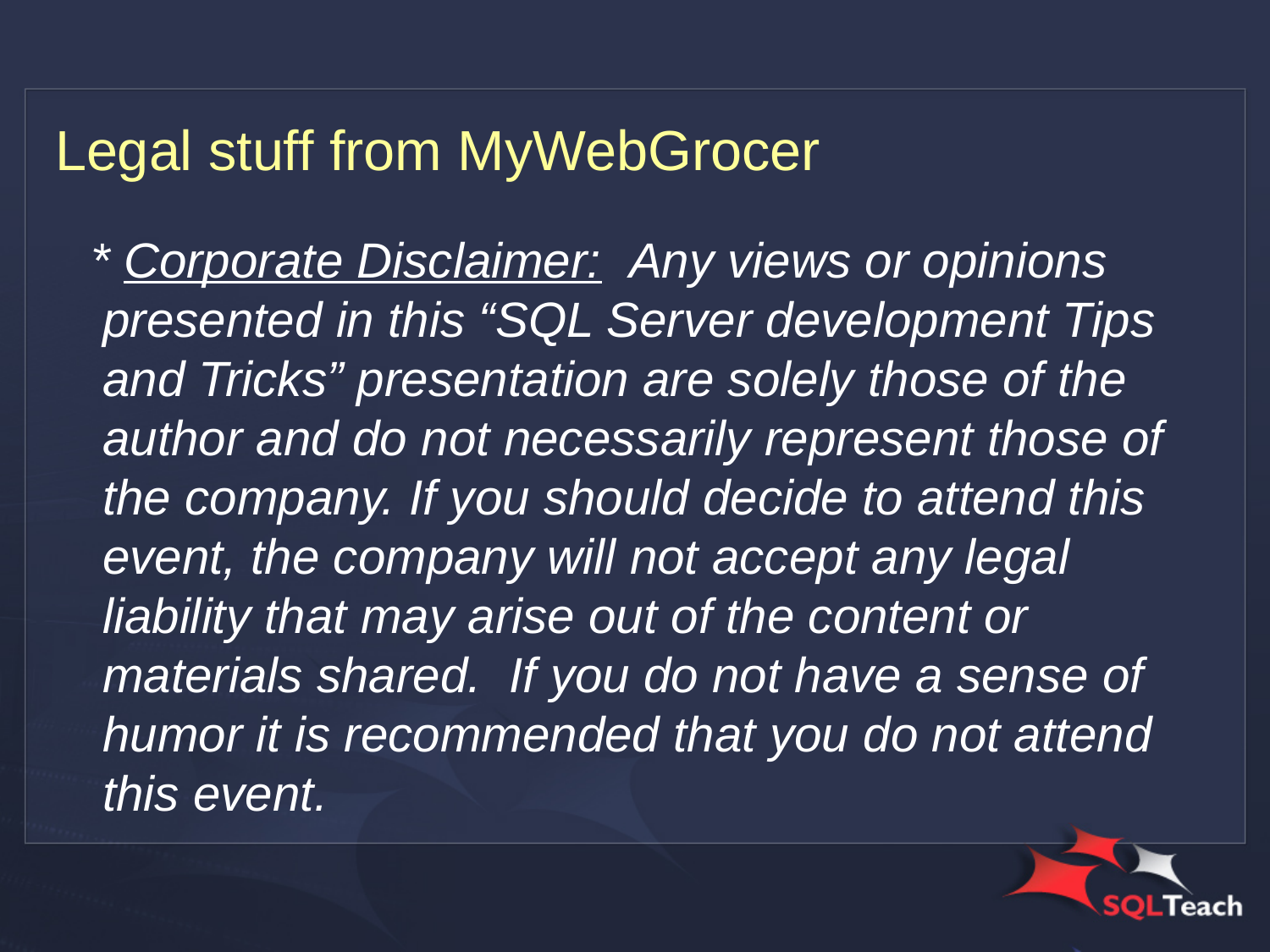

# Legal stuff from MyWebGrocer
   * Corporate Disclaimer:  Any views or opinions presented in this “SQL Server development Tips and Tricks” presentation are solely those of the author and do not necessarily represent those of the company. If you should decide to attend this event, the company will not accept any legal liability that may arise out of the content or materials shared.  If you do not have a sense of humor it is recommended that you do not attend this event.